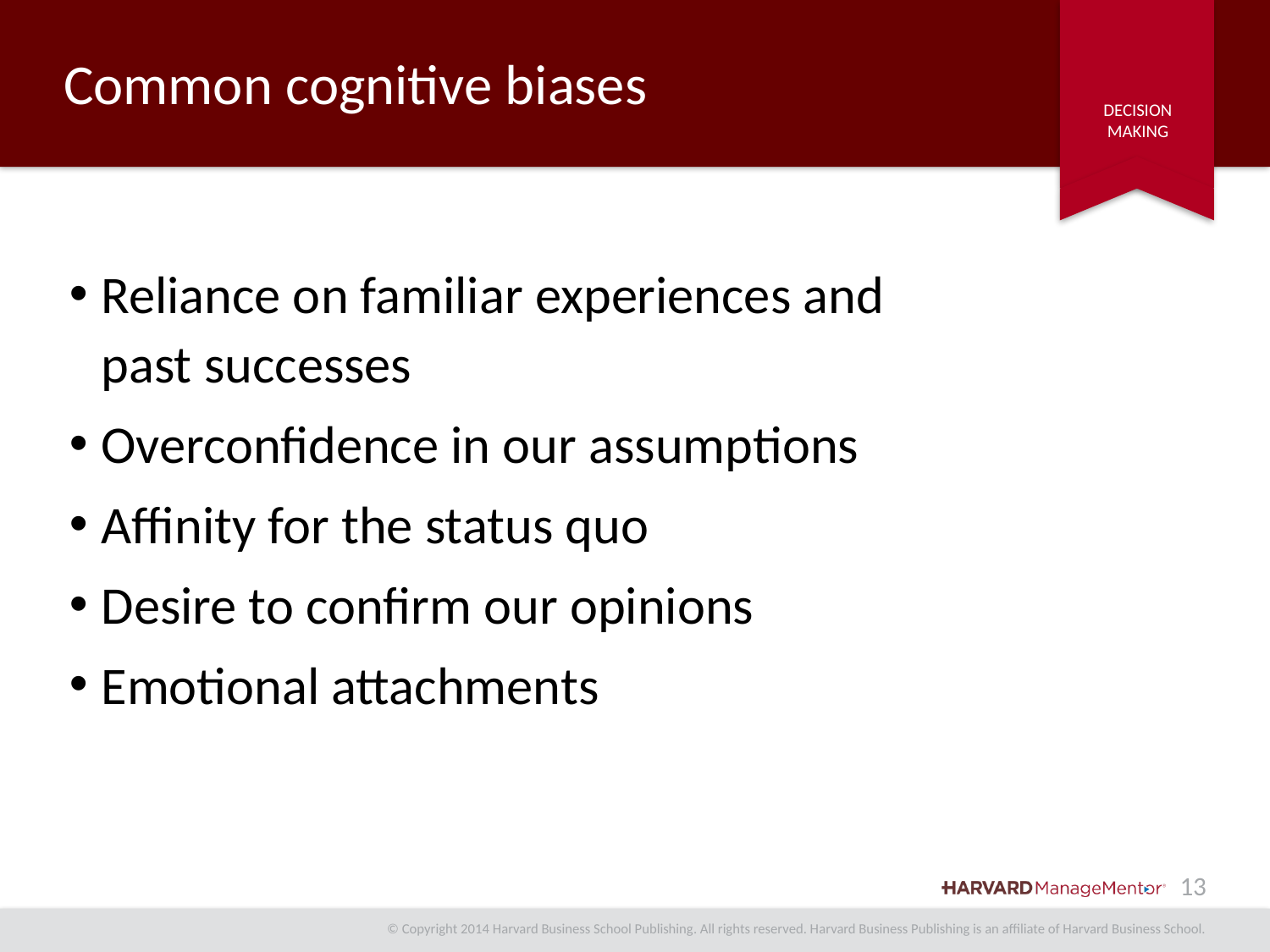

# Common cognitive biases
Reliance on familiar experiences and
past successes
Overconfidence in our assumptions
Affinity for the status quo
Desire to confirm our opinions
Emotional attachments